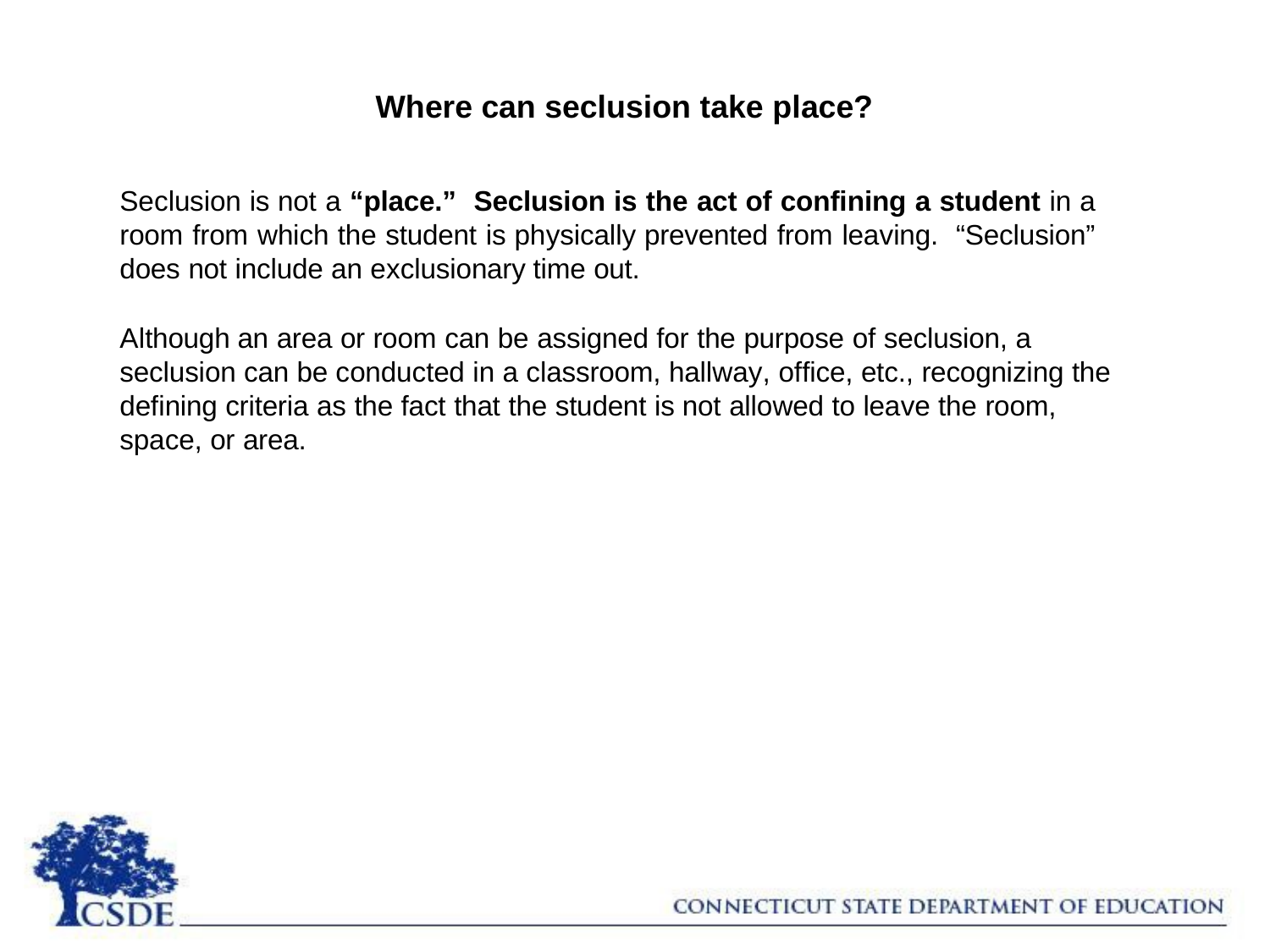

# Where can seclusion take place?
Seclusion is not a “place.”  Seclusion is the act of confining a student in a room from which the student is physically prevented from leaving.  “Seclusion” does not include an exclusionary time out.

Although an area or room can be assigned for the purpose of seclusion, a seclusion can be conducted in a classroom, hallway, office, etc., recognizing the defining criteria as the fact that the student is not allowed to leave the room, space, or area.